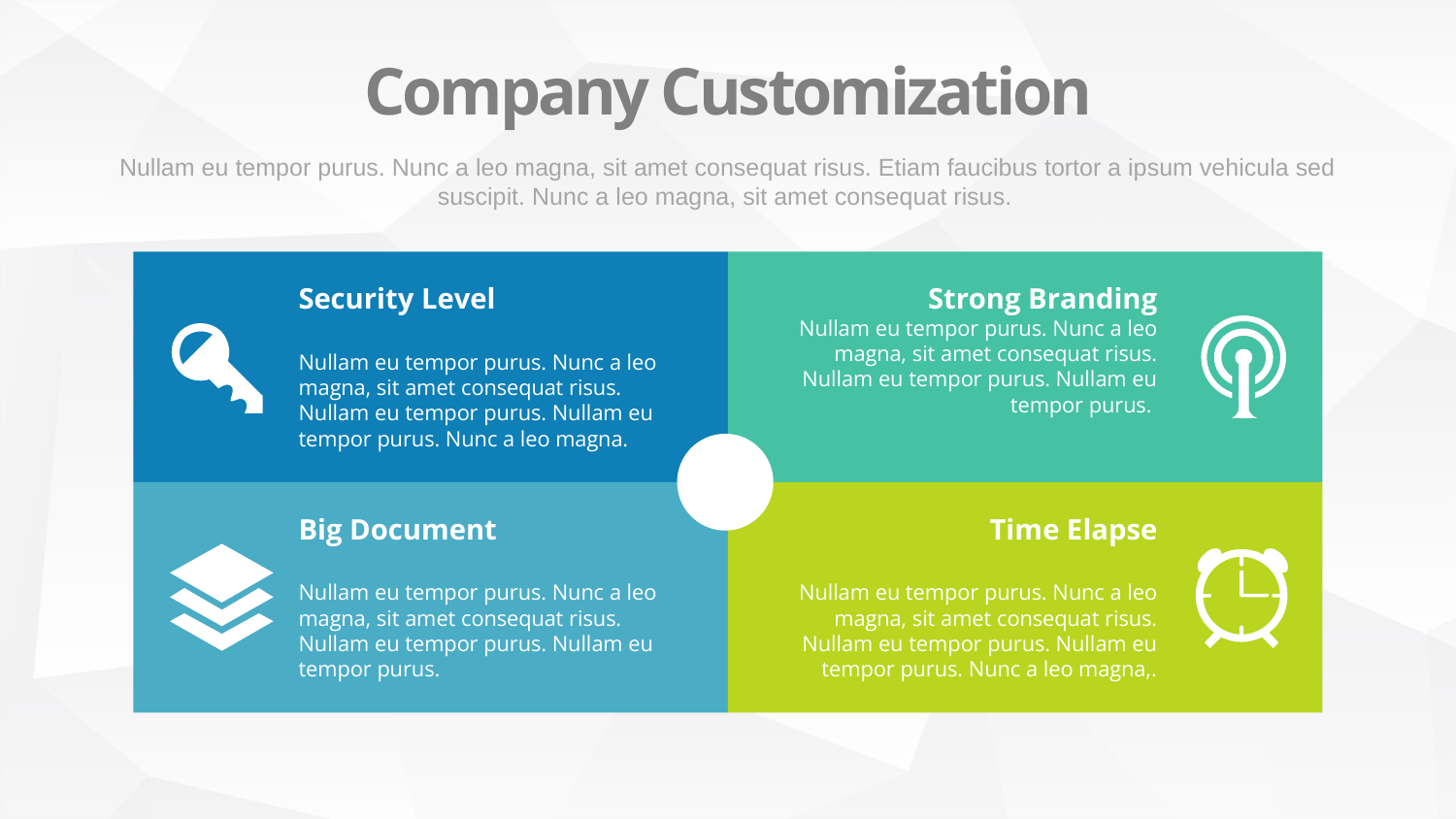

Company Customization
Nullam eu tempor purus. Nunc a leo magna, sit amet consequat risus. Etiam faucibus tortor a ipsum vehicula sed suscipit. Nunc a leo magna, sit amet consequat risus.

Security Level

Nullam eu tempor purus. Nunc a leo magna, sit amet consequat risus. Nullam eu tempor purus. Nullam eu tempor purus. Nunc a leo magna.
Strong Branding
Nullam eu tempor purus. Nunc a leo magna, sit amet consequat risus. Nullam eu tempor purus. Nullam eu tempor purus.

Big Document

Nullam eu tempor purus. Nunc a leo magna, sit amet consequat risus. Nullam eu tempor purus. Nullam eu tempor purus.
Time Elapse

Nullam eu tempor purus. Nunc a leo magna, sit amet consequat risus. Nullam eu tempor purus. Nullam eu tempor purus. Nunc a leo magna,.